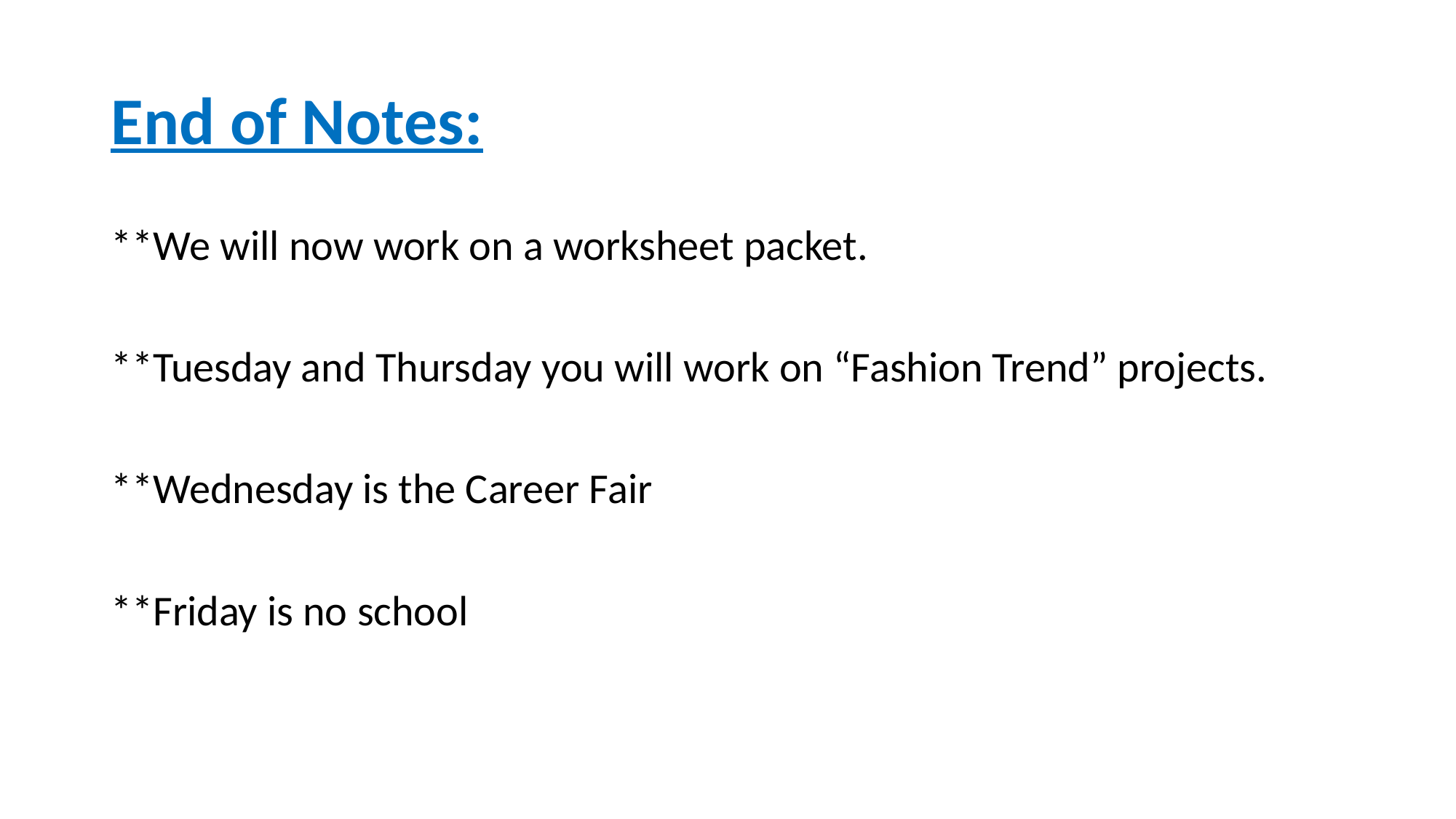

# End of Notes:
**We will now work on a worksheet packet.

**Tuesday and Thursday you will work on “Fashion Trend” projects.

**Wednesday is the Career Fair

**Friday is no school